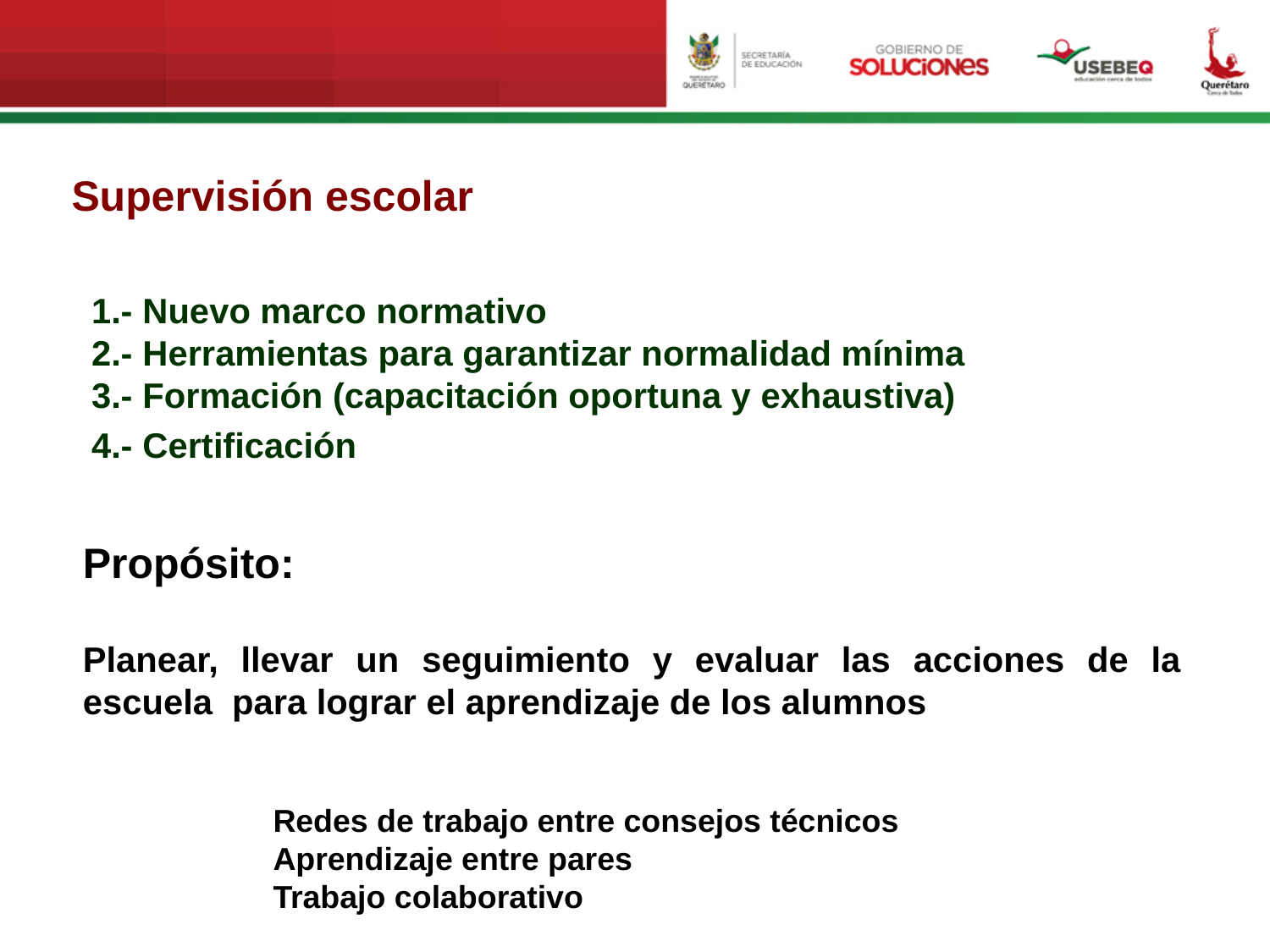

Supervisión escolar
1.- Nuevo marco normativo
2.- Herramientas para garantizar normalidad mínima
3.- Formación (capacitación oportuna y exhaustiva)
4.- Certificación
Propósito:

Planear, llevar un seguimiento y evaluar las acciones de la escuela  para lograr el aprendizaje de los alumnos
Redes de trabajo entre consejos técnicos
Aprendizaje entre pares
Trabajo colaborativo